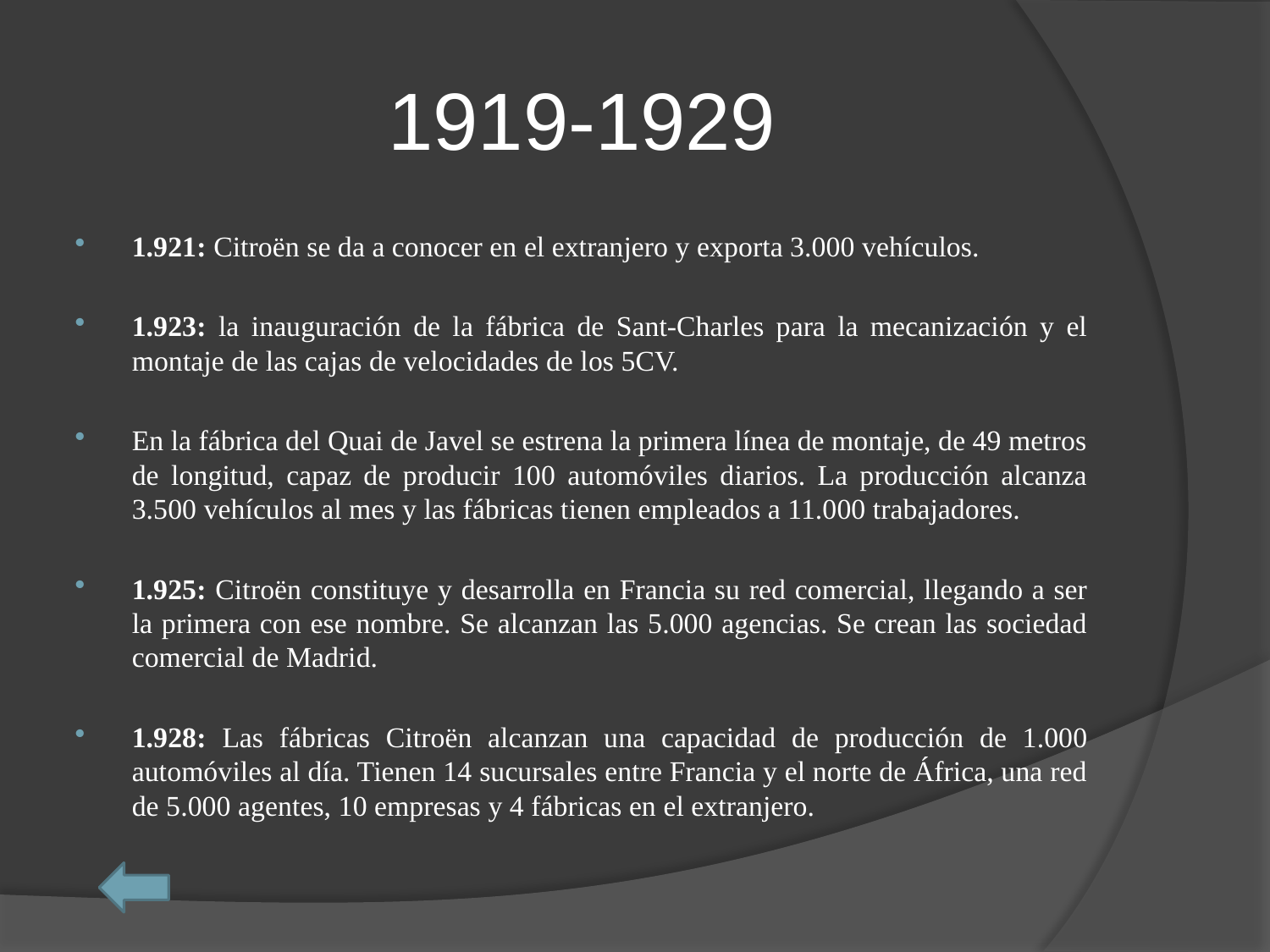

# 1919-1929
1.921: Citroën se da a conocer en el extranjero y exporta 3.000 vehículos.

1.923: la inauguración de la fábrica de Sant-Charles para la mecanización y el montaje de las cajas de velocidades de los 5CV.

En la fábrica del Quai de Javel se estrena la primera línea de montaje, de 49 metros de longitud, capaz de producir 100 automóviles diarios. La producción alcanza 3.500 vehículos al mes y las fábricas tienen empleados a 11.000 trabajadores.

1.925: Citroën constituye y desarrolla en Francia su red comercial, llegando a ser la primera con ese nombre. Se alcanzan las 5.000 agencias. Se crean las sociedad comercial de Madrid.

1.928: Las fábricas Citroën alcanzan una capacidad de producción de 1.000 automóviles al día. Tienen 14 sucursales entre Francia y el norte de África, una red de 5.000 agentes, 10 empresas y 4 fábricas en el extranjero.